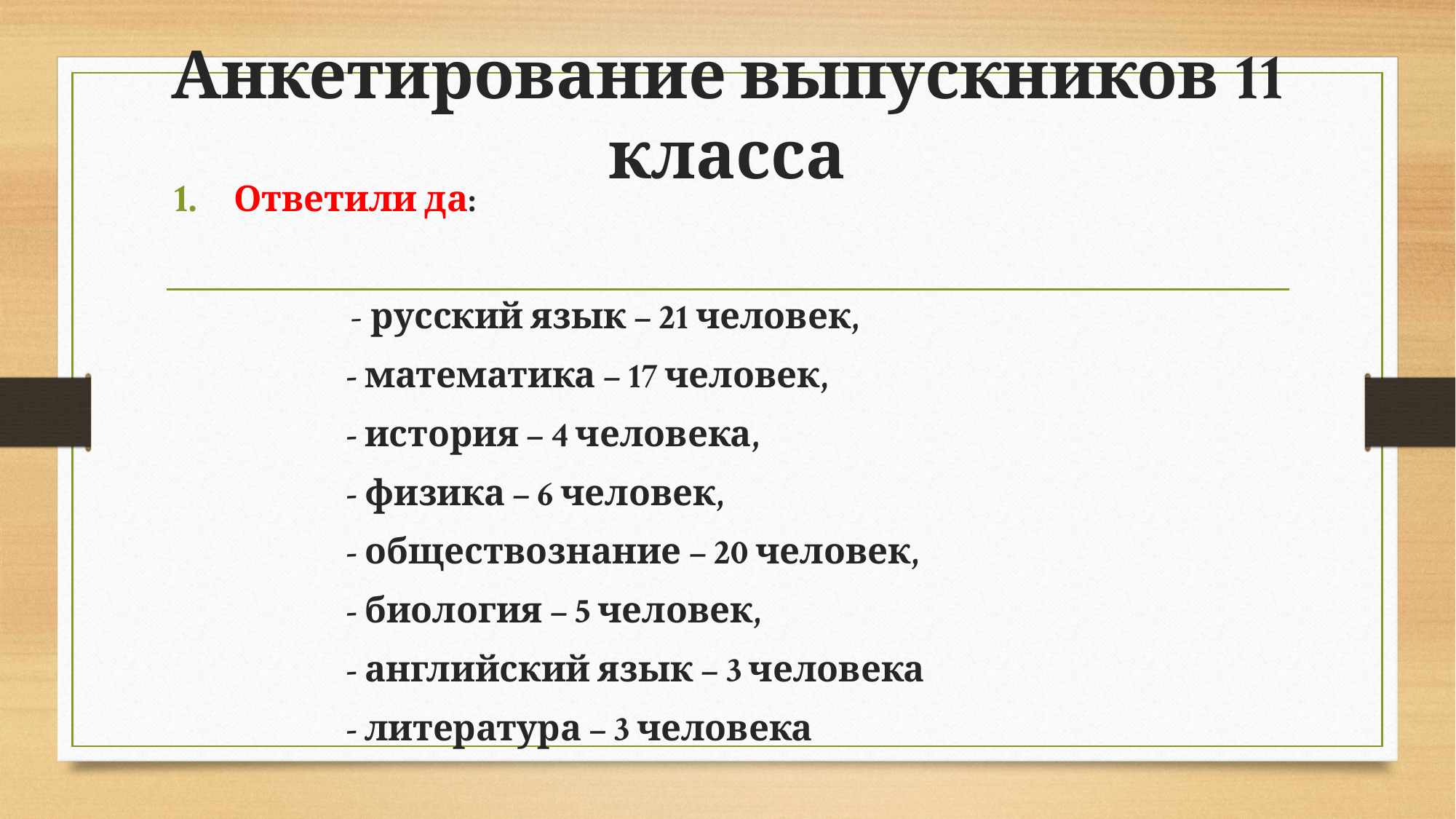

# Анкетирование выпускников 11 класса
Ответили да:

                      - русский язык – 21 человек,
		         - математика – 17 человек,
		         - история – 4 человека,
		         - физика – 6 человек,
		         - обществознание – 20 человек,
		         - биология – 5 человек,
		         - английский язык – 3 человека
		         - литература – 3 человека